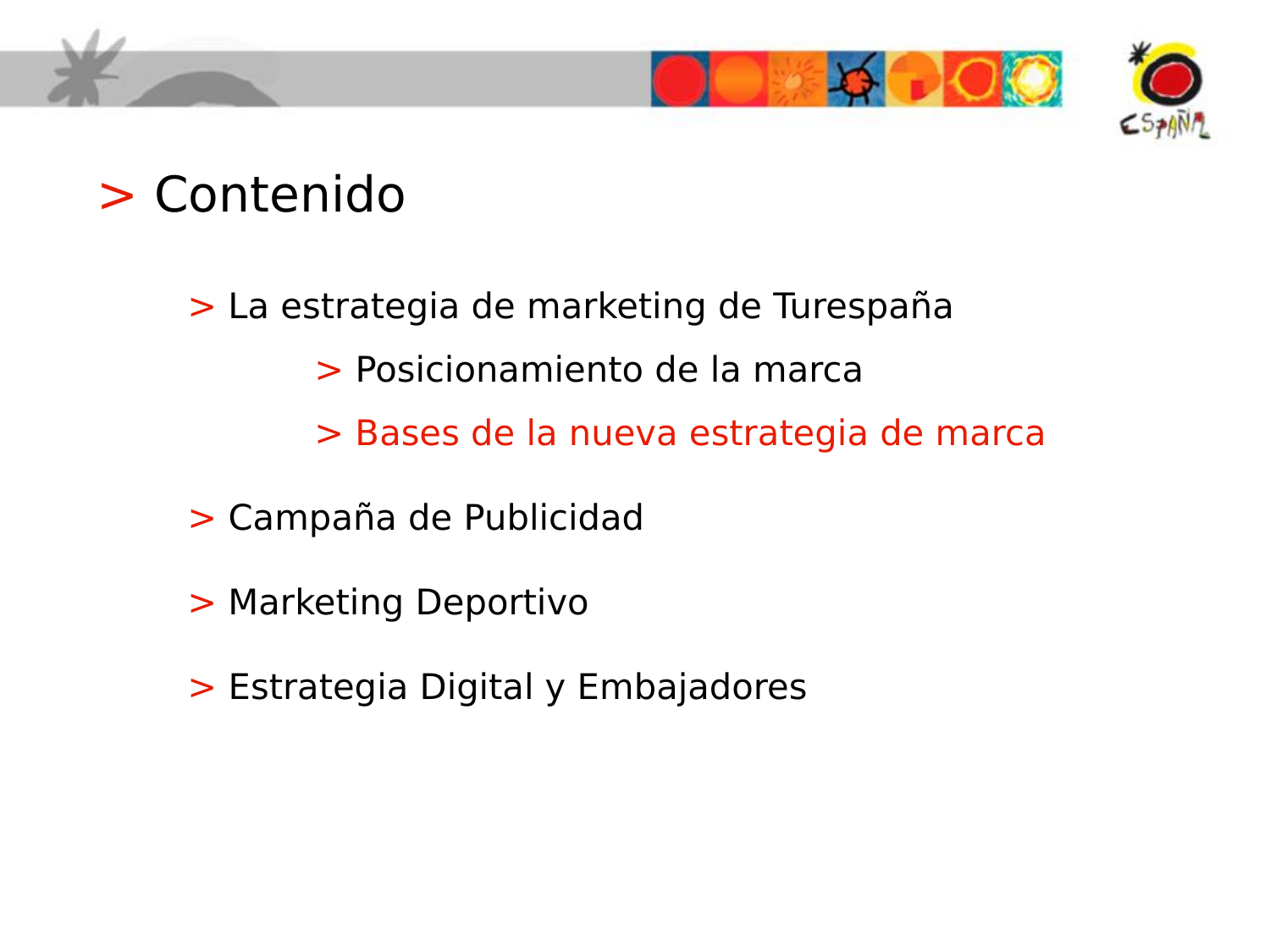

> Contenido
> La estrategia de marketing de Turespaña
	> Posicionamiento de la marca
	> Bases de la nueva estrategia de marca
> Campaña de Publicidad
> Marketing Deportivo
> Estrategia Digital y Embajadores